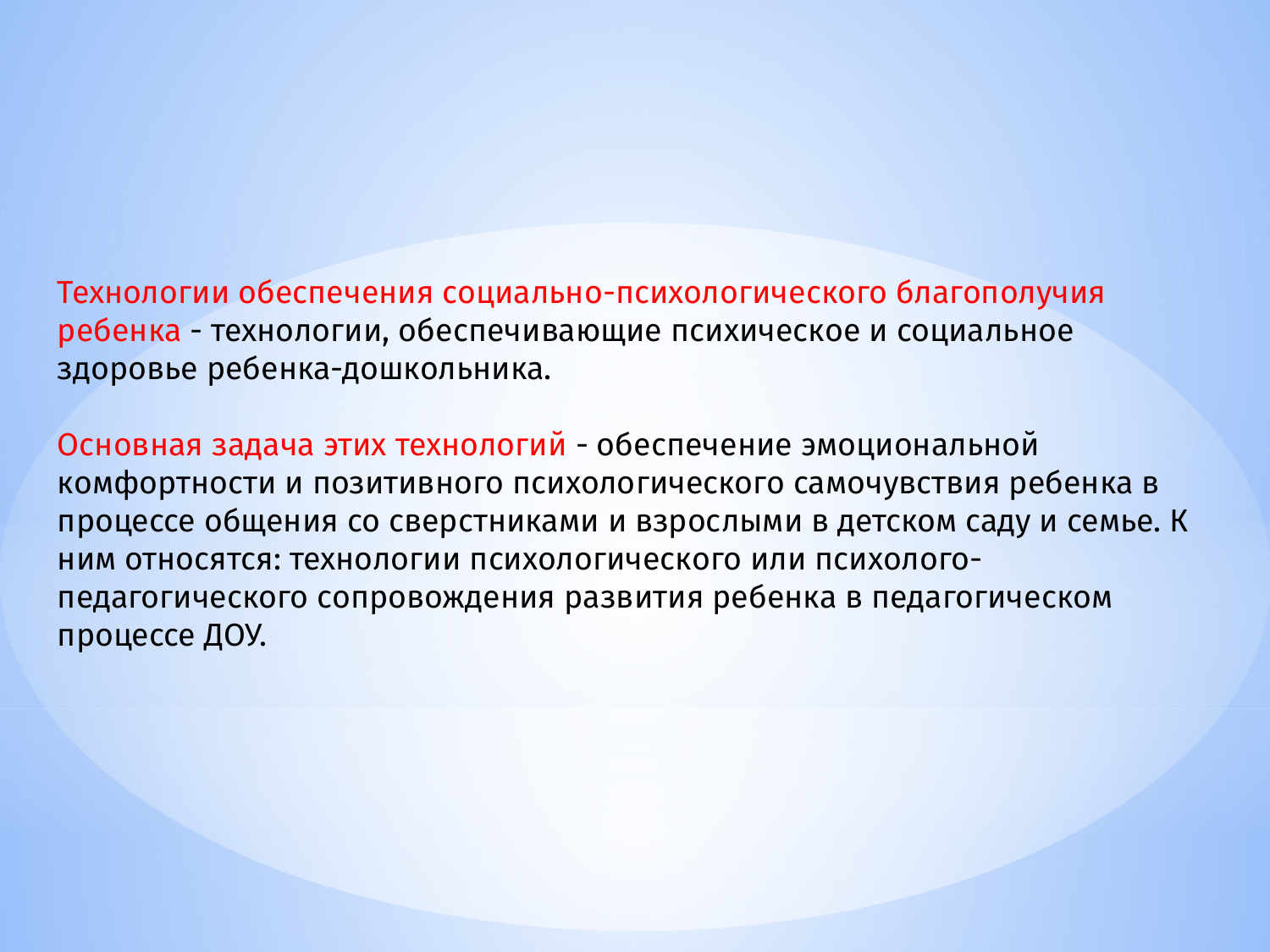

Технологии обеспечения социально-психологического благополучия ребенка - технологии, обеспечивающие психическое и социальное здоровье ребенка-дошкольника.

Основная задача этих технологий - обеспечение эмоциональной комфортности и позитивного психологического самочувствия ребенка в процессе общения со сверстниками и взрослыми в детском саду и семье. К ним относятся: технологии психологического или психолого-педагогического сопровождения развития ребенка в педагогическом процессе ДОУ.